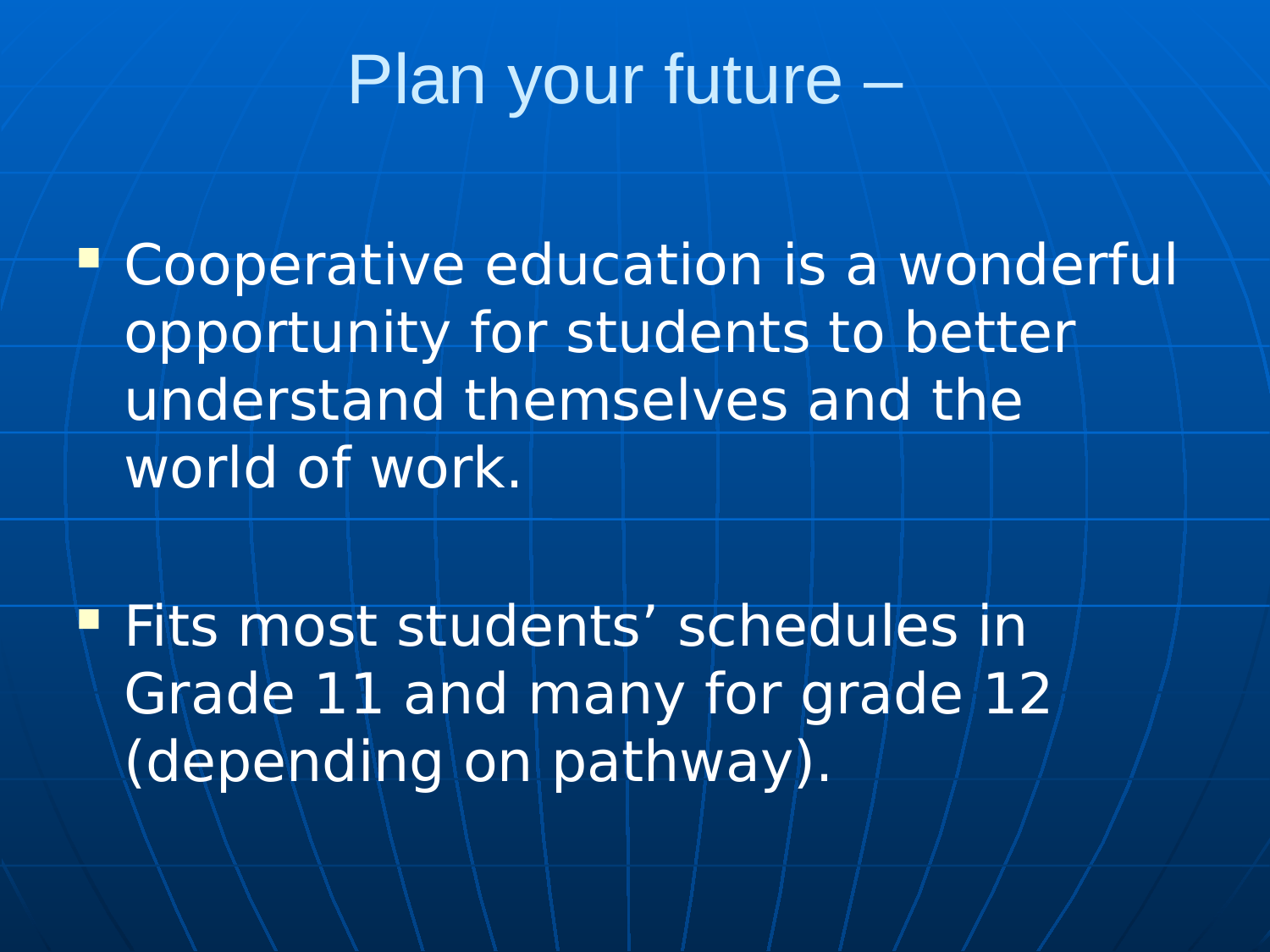

# Plan your future –
Cooperative education is a wonderful opportunity for students to better understand themselves and the world of work.

Fits most students’ schedules in Grade 11 and many for grade 12 (depending on pathway).